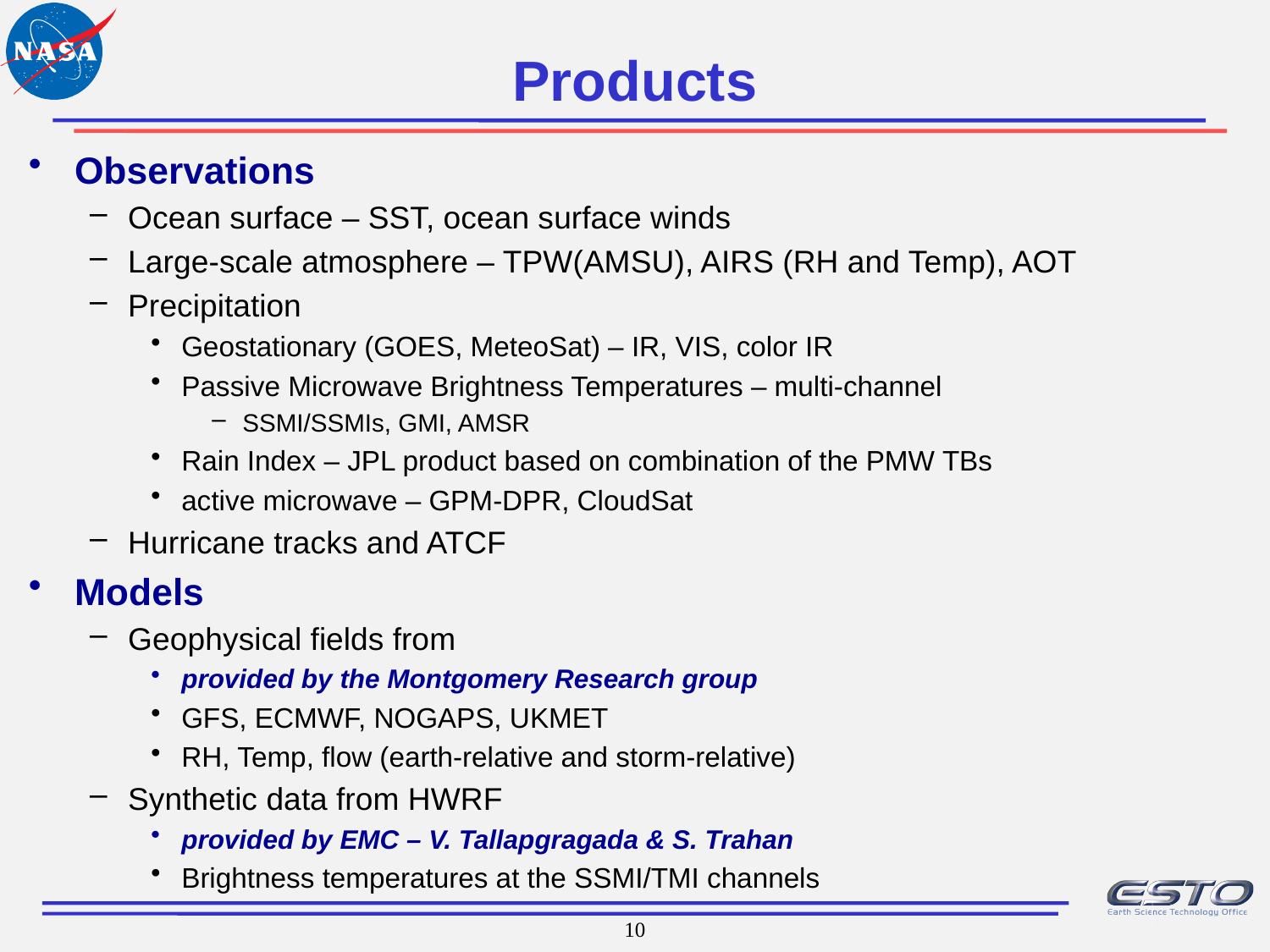

# Products
Observations
Ocean surface – SST, ocean surface winds
Large-scale atmosphere – TPW(AMSU), AIRS (RH and Temp), AOT
Precipitation
Geostationary (GOES, MeteoSat) – IR, VIS, color IR
Passive Microwave Brightness Temperatures – multi-channel
SSMI/SSMIs, GMI, AMSR
Rain Index – JPL product based on combination of the PMW TBs
active microwave – GPM-DPR, CloudSat
Hurricane tracks and ATCF
Models
Geophysical fields from
provided by the Montgomery Research group
GFS, ECMWF, NOGAPS, UKMET
RH, Temp, flow (earth-relative and storm-relative)
Synthetic data from HWRF
provided by EMC – V. Tallapgragada & S. Trahan
Brightness temperatures at the SSMI/TMI channels